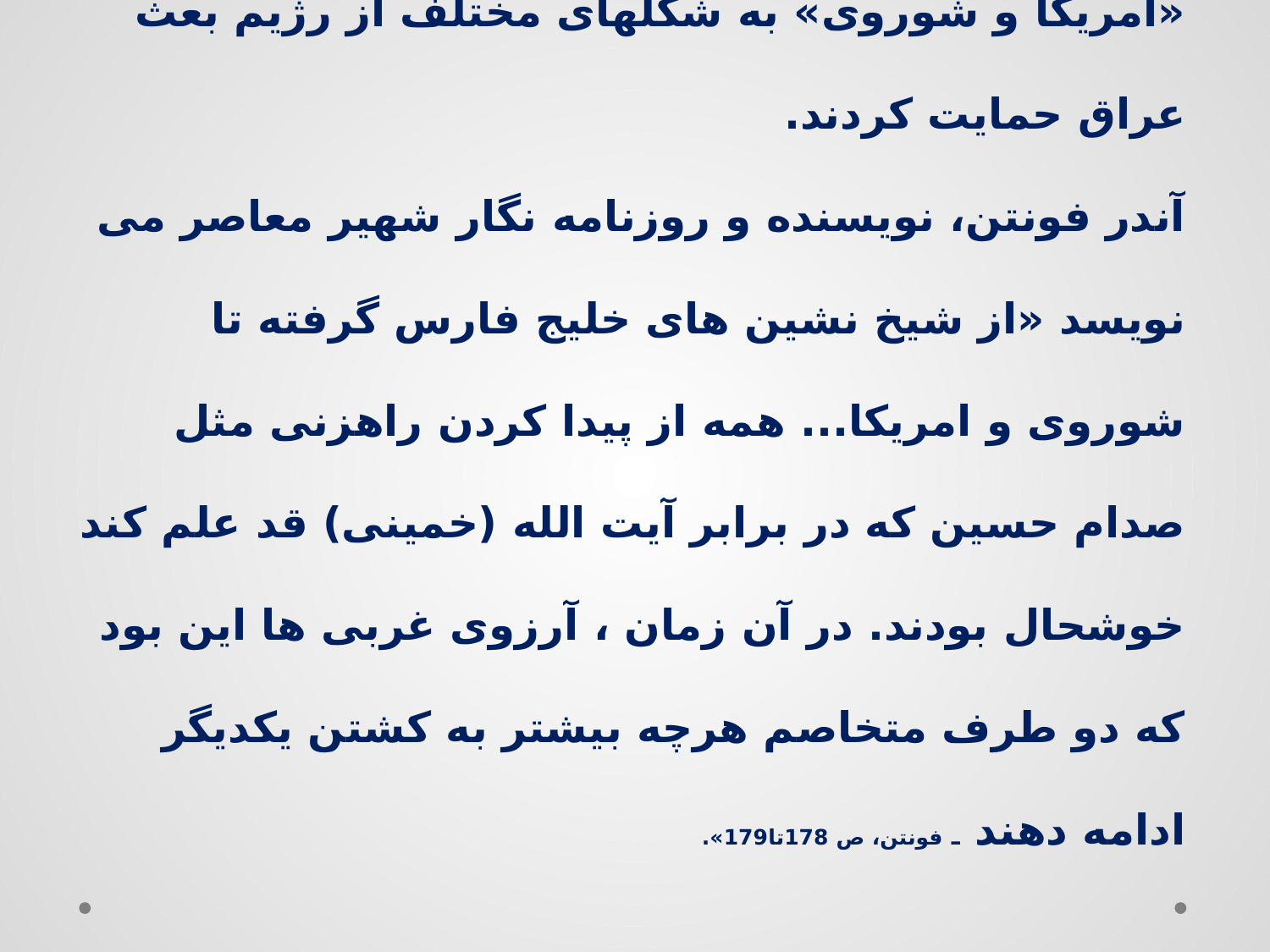

# بطور کلی همة کشورهای منطقه«خاورمیان و خلیج فارس» و کشورهای جهانی و بلوکهای دوگانه آنروز «امریکا و شوروی» به شکلهای مختلف از رژیم بعث عراق حمایت کردند. آندر فونتن، نویسنده و روزنامه نگار شهیر معاصر می نویسد «از شیخ نشین های خلیج فارس گرفته تا شوروی و امریکا... همه از پیدا کردن راهزنی مثل صدام حسین که در برابر آیت الله (خمینی) قد علم کند خوشحال بودند. در آن زمان ، آرزوی غربی ها این بود که دو طرف متخاصم هرچه بیشتر به کشتن یکدیگر ادامه دهند ـ فونتن، ص 178تا179».